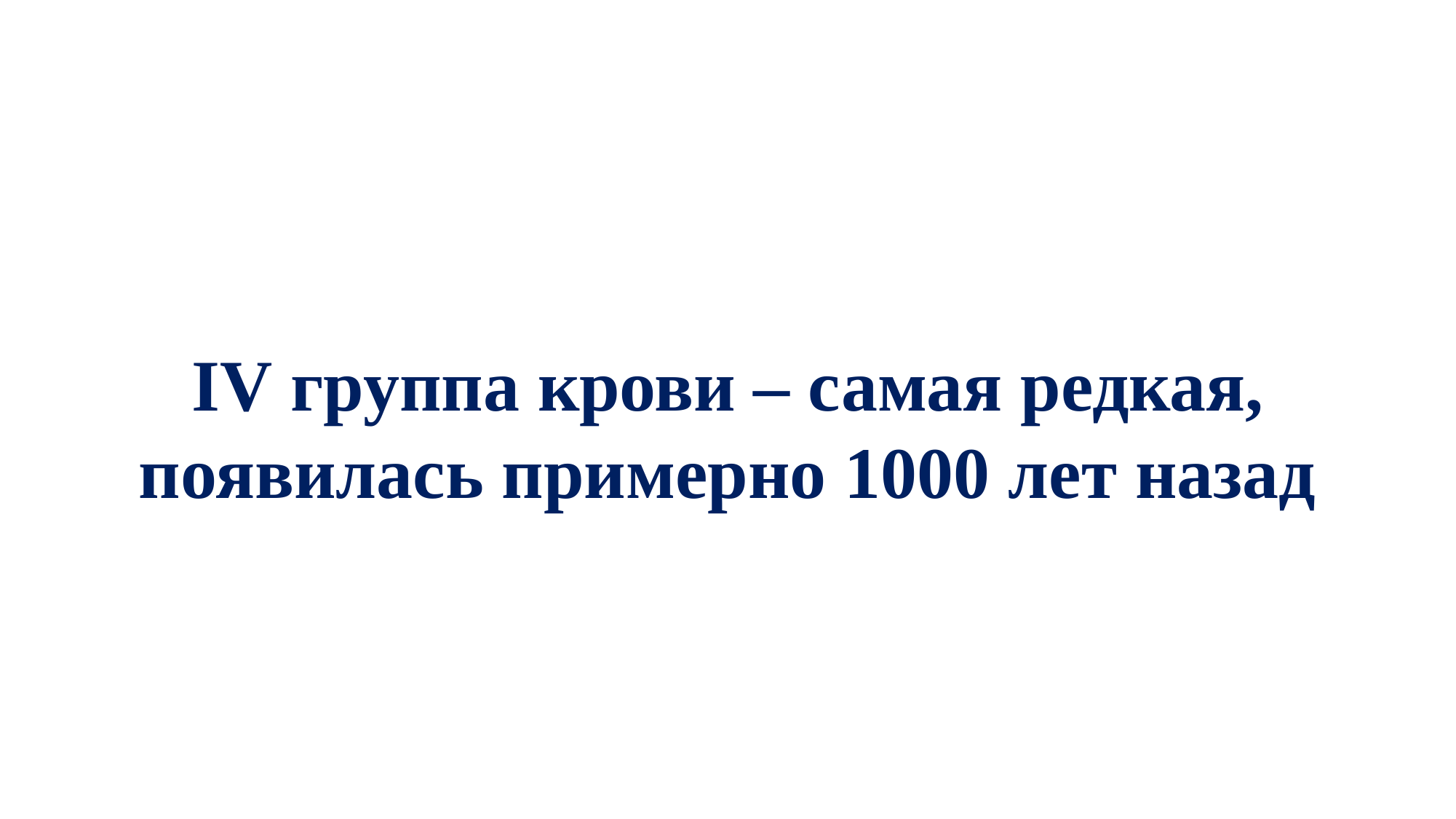

IV группа крови – самая редкая, появилась примерно 1000 лет назад